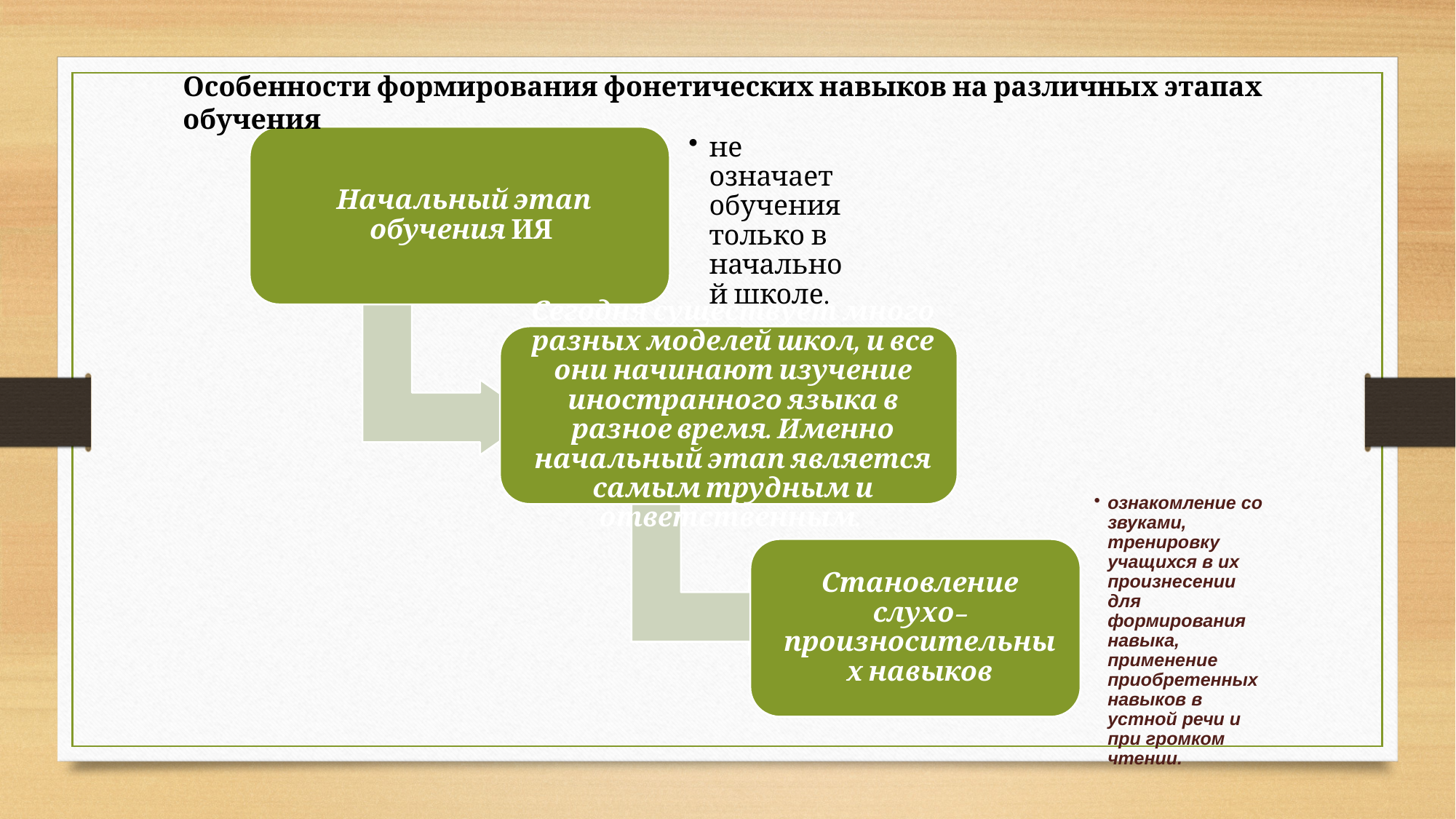

Особенности формирования фонетических навыков на различных этапах обучения
Начальный этап обучения ИЯ
не означает обучения только в начальной школе.
Сегодня существует много разных моделей школ, и все они начинают изучение иностранного языка в разное время. Именно начальный этап является самым трудным и ответственным.
Становление слухо–произносительных навыков
ознакомление со звуками, тренировку учащихся в их произнесении для формирования навыка, применение приобретенных навыков в устной речи и при громком чтении.